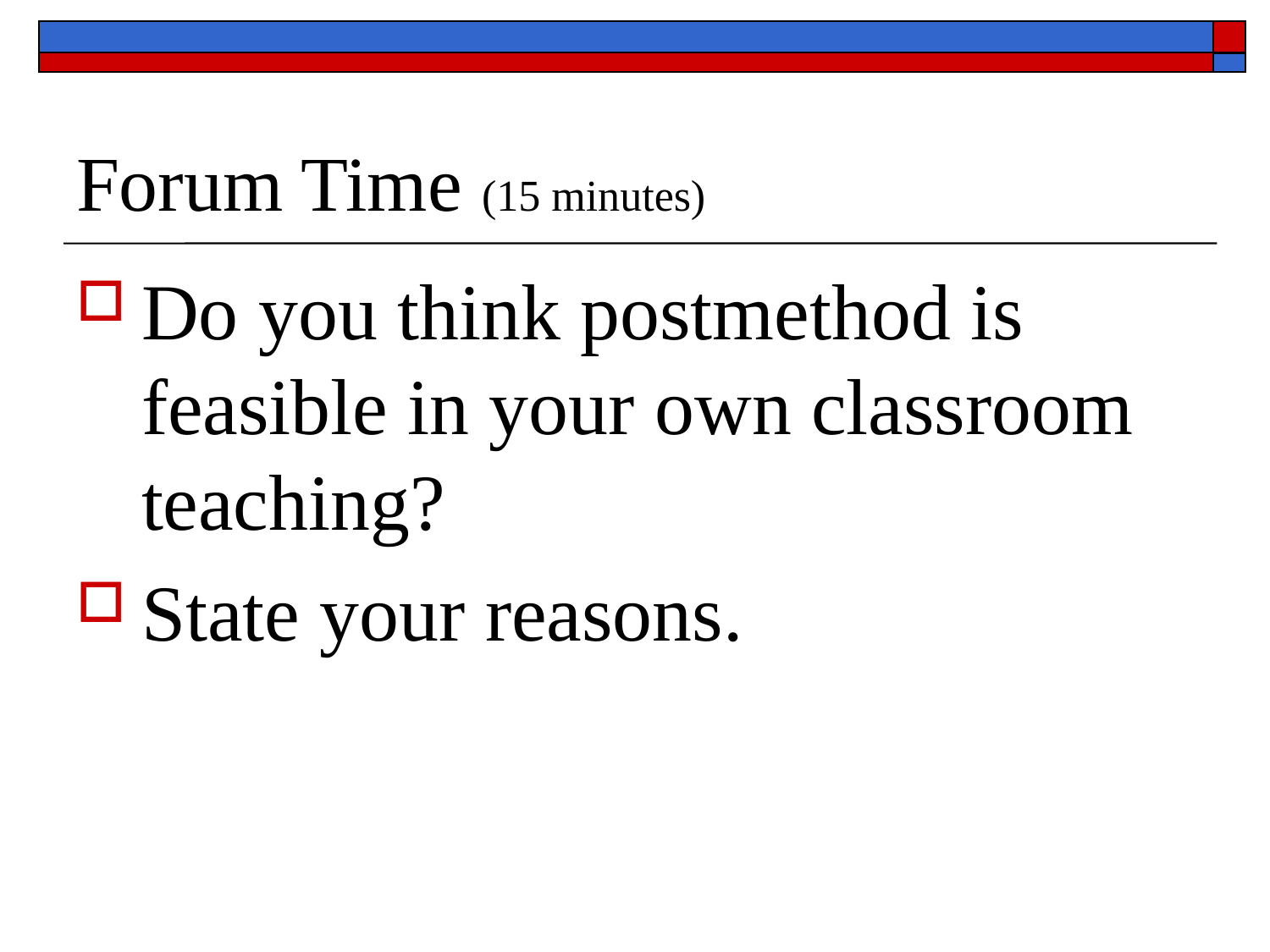

# Forum Time (15 minutes)
Do you think postmethod is feasible in your own classroom teaching?
State your reasons.